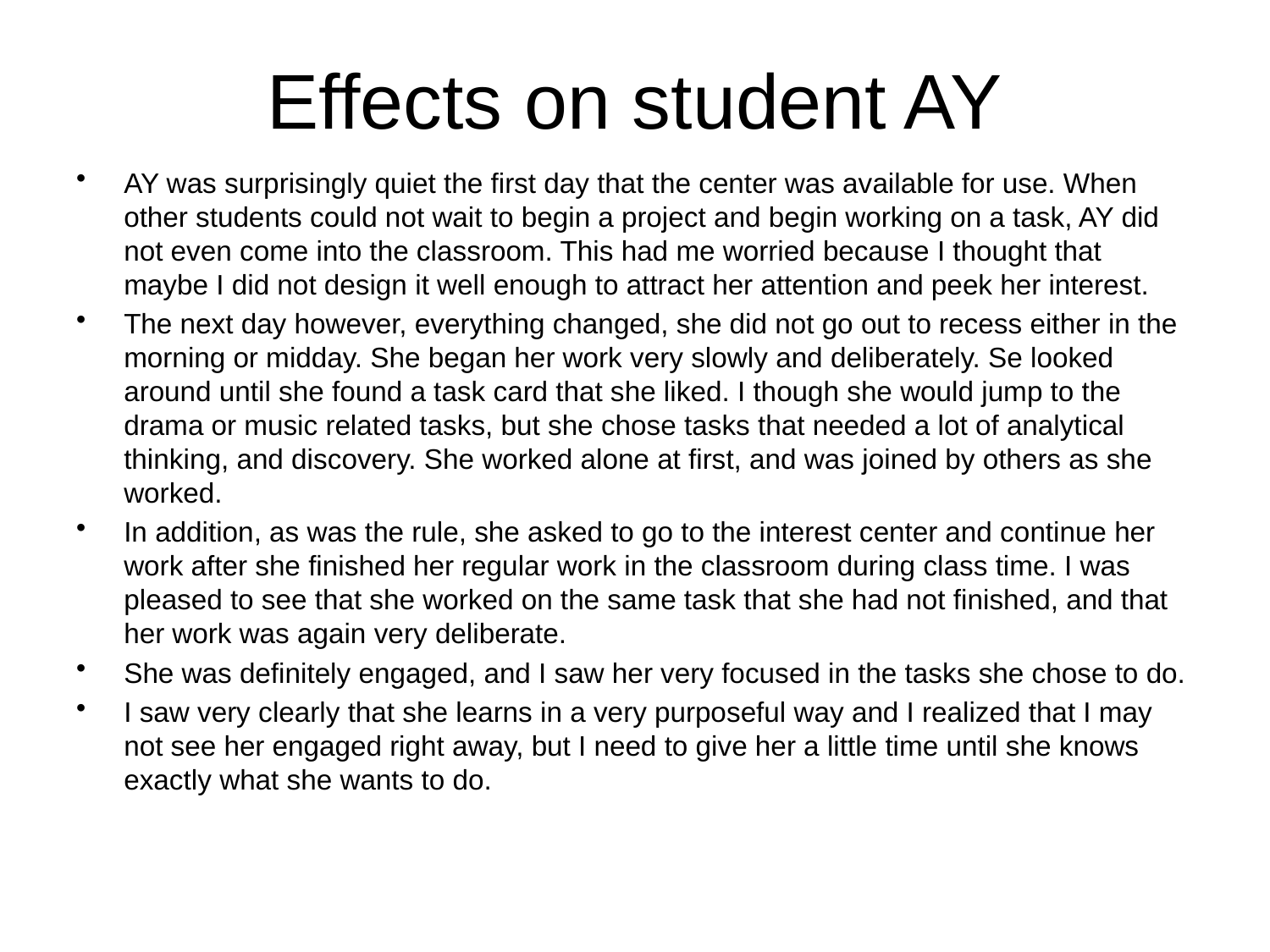

# Effects on student AY
AY was surprisingly quiet the first day that the center was available for use. When other students could not wait to begin a project and begin working on a task, AY did not even come into the classroom. This had me worried because I thought that maybe I did not design it well enough to attract her attention and peek her interest.
The next day however, everything changed, she did not go out to recess either in the morning or midday. She began her work very slowly and deliberately. Se looked around until she found a task card that she liked. I though she would jump to the drama or music related tasks, but she chose tasks that needed a lot of analytical thinking, and discovery. She worked alone at first, and was joined by others as she worked.
In addition, as was the rule, she asked to go to the interest center and continue her work after she finished her regular work in the classroom during class time. I was pleased to see that she worked on the same task that she had not finished, and that her work was again very deliberate.
She was definitely engaged, and I saw her very focused in the tasks she chose to do.
I saw very clearly that she learns in a very purposeful way and I realized that I may not see her engaged right away, but I need to give her a little time until she knows  exactly what she wants to do.